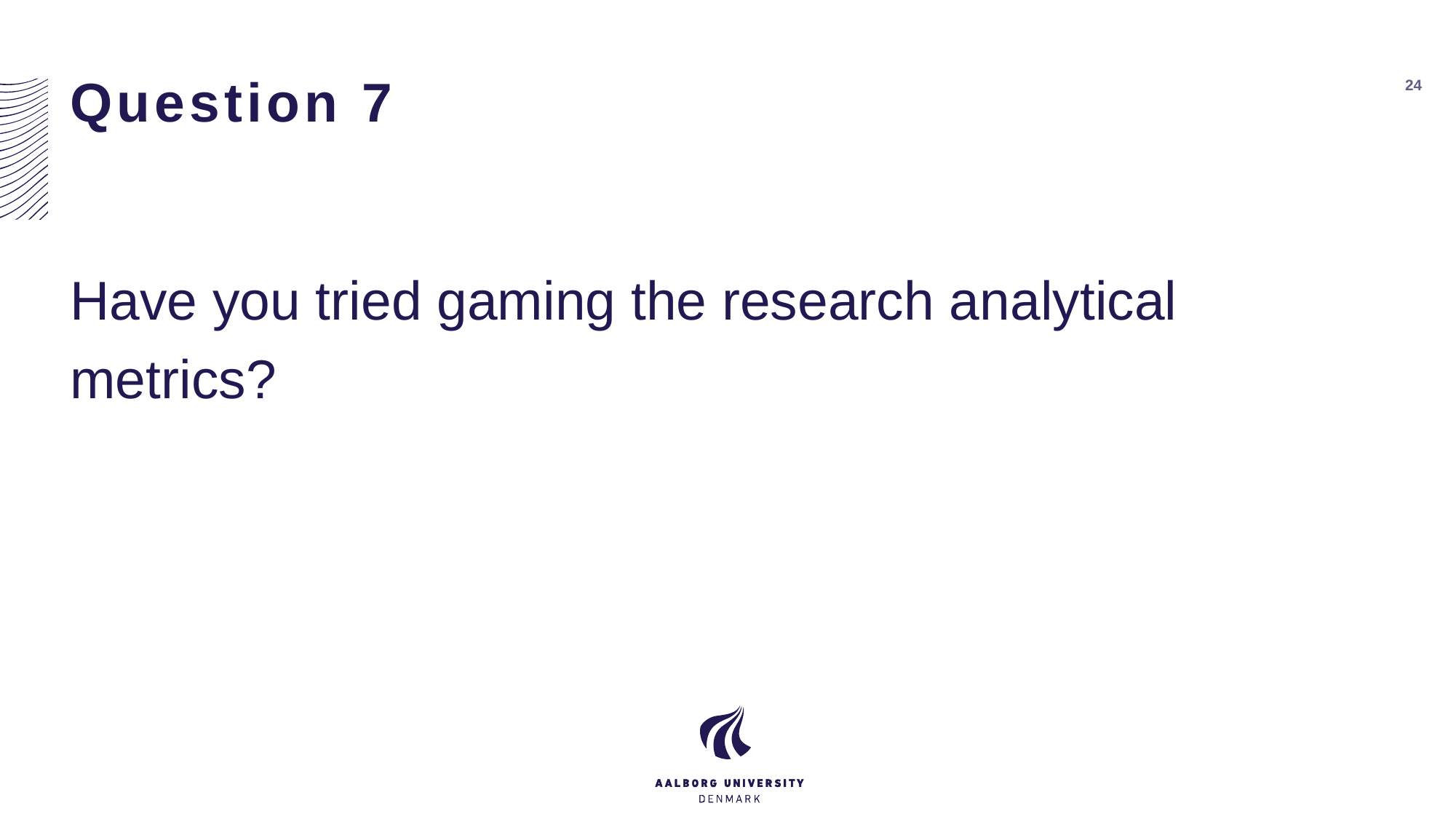

# Question 7
24
Have you tried gaming the research analytical metrics?